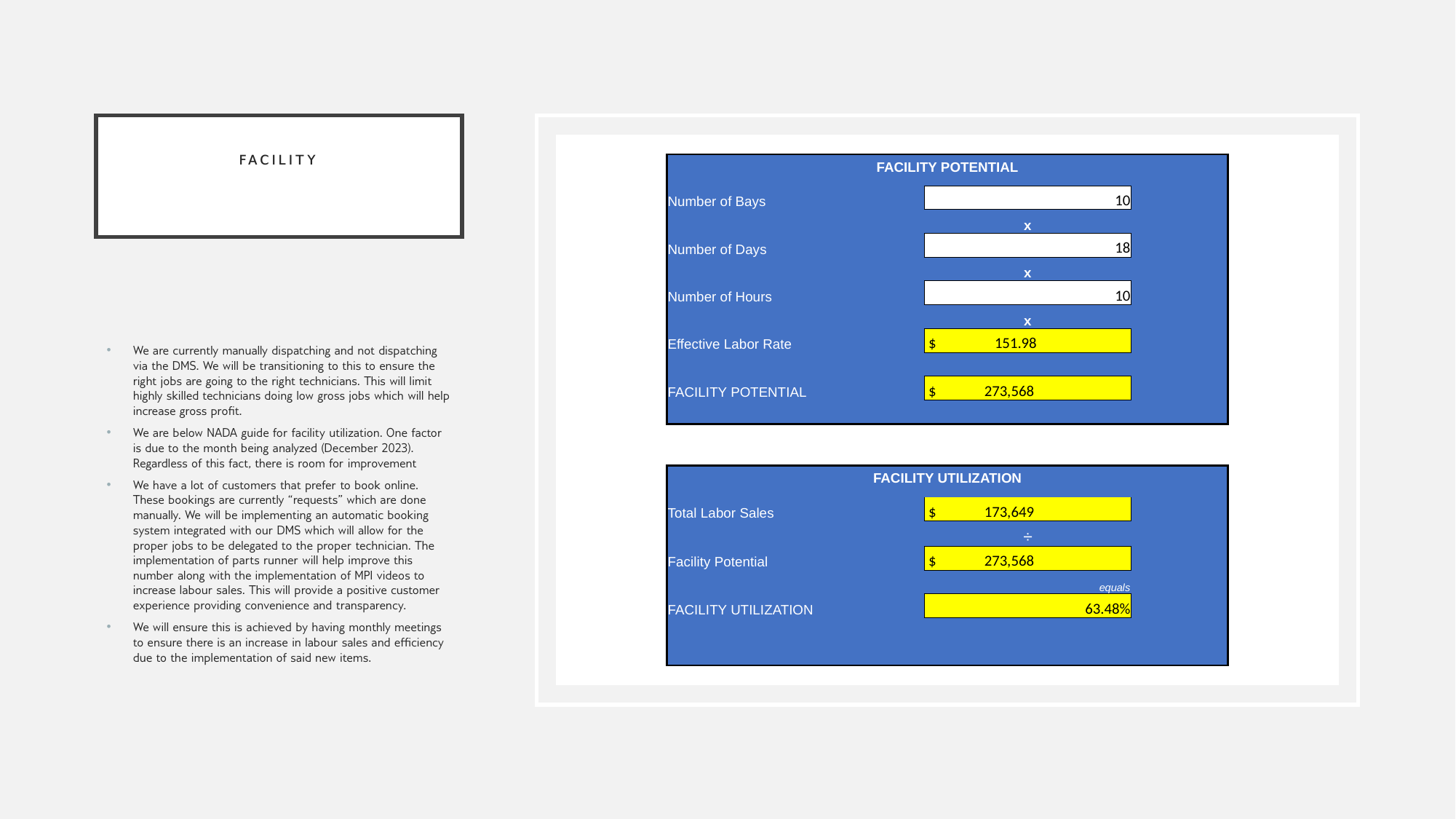

# Facility

| FACILITY POTENTIAL |  |  |  |
| --- | --- | --- | --- |
| Number of Bays | 10 |  |  |
|  | x |  |  |
| Number of Days | 18 |  |  |
|  | x |  |  |
| Number of Hours | 10 |  |  |
|  | x |  |  |
| Effective Labor Rate | $ 151.98 |  |  |
|  |  |  |  |
| FACILITY POTENTIAL | $ 273,568 |  |  |
|  |  |  |  |
|  |  |  |  |
| FACILITY UTILIZATION |  |  |  |
| Total Labor Sales | $ 173,649 |  |  |
|  | ÷ |  |  |
| Facility Potential | $ 273,568 |  |  |
|  | equals |  |  |
| FACILITY UTILIZATION | 63.48% |  |  |
|  |  |  |  |
|  |  |  |  |

We are currently manually dispatching and not dispatching via the DMS. We will be transitioning to this to ensure the right jobs are going to the right technicians. This will limit highly skilled technicians doing low gross jobs which will help increase gross profit.
We are below NADA guide for facility utilization. One factor is due to the month being analyzed (December 2023). Regardless of this fact, there is room for improvement
We have a lot of customers that prefer to book online. These bookings are currently “requests” which are done manually. We will be implementing an automatic booking system integrated with our DMS which will allow for the proper jobs to be delegated to the proper technician. The implementation of parts runner will help improve this number along with the implementation of MPI videos to increase labour sales. This will provide a positive customer experience providing convenience and transparency.
We will ensure this is achieved by having monthly meetings to ensure there is an increase in labour sales and efficiency due to the implementation of said new items.